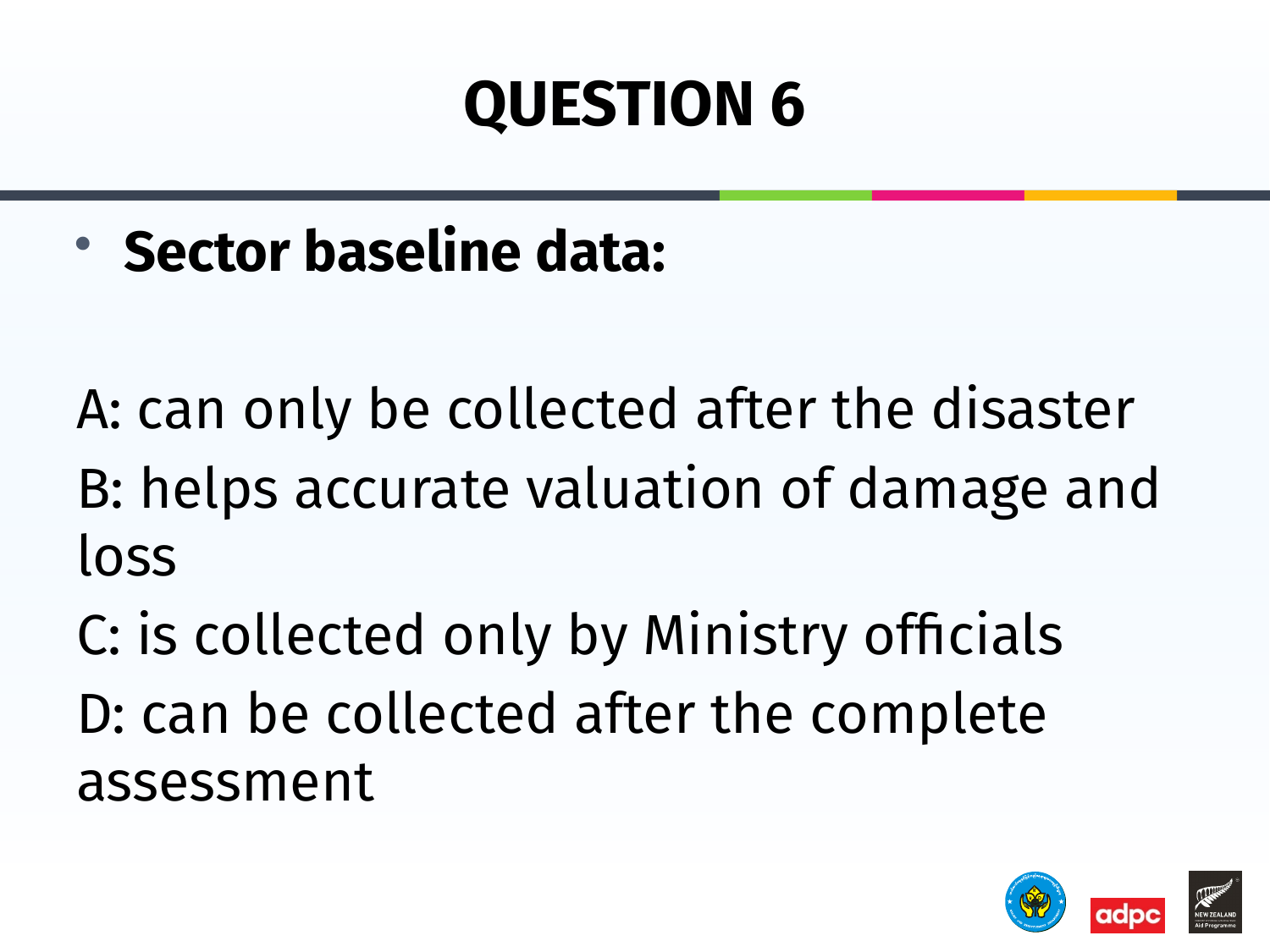

# QUESTION 6
Sector baseline data:

A: can only be collected after the disaster
B: helps accurate valuation of damage and loss
C: is collected only by Ministry officials
D: can be collected after the complete assessment